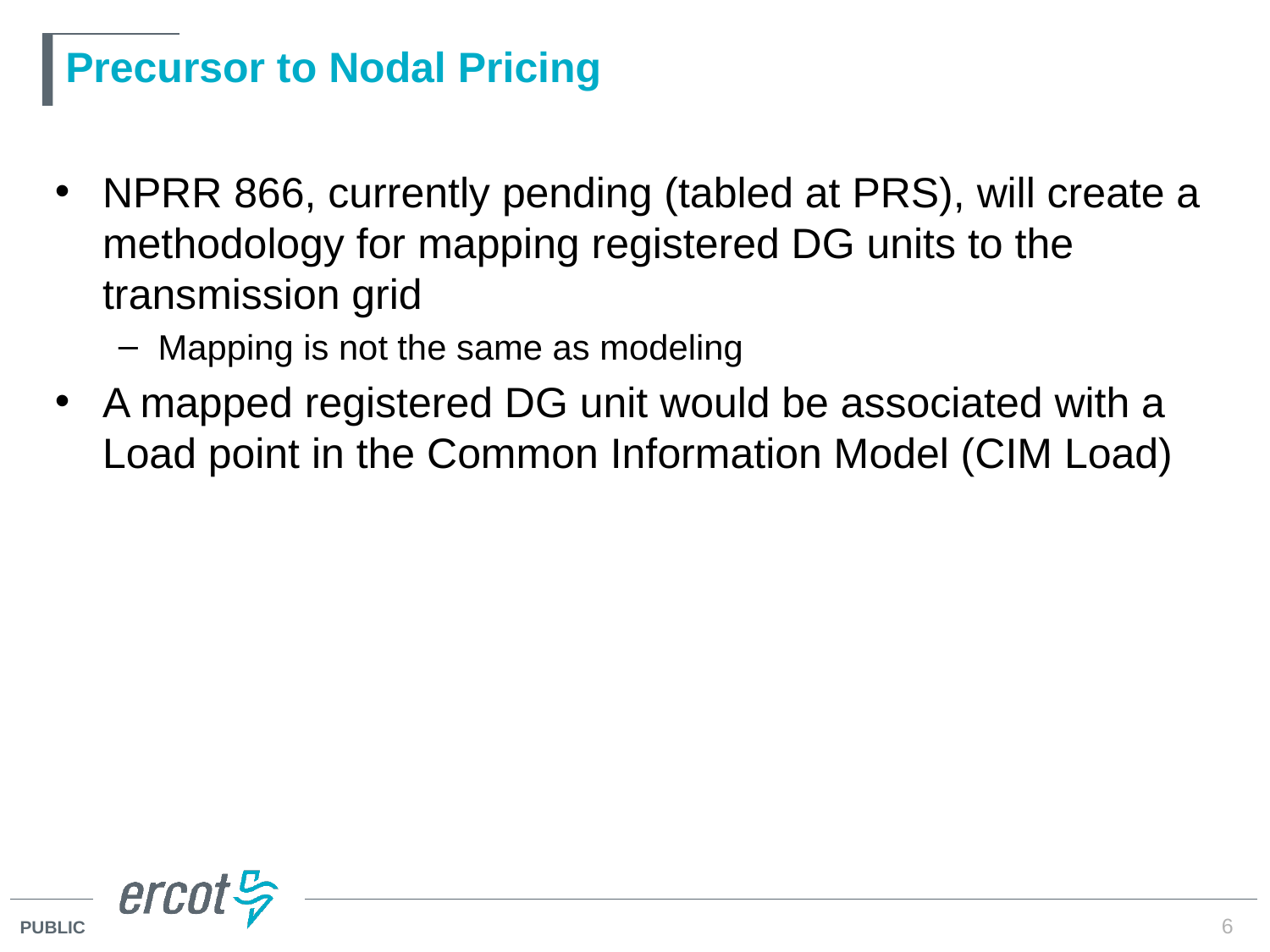

# Precursor to Nodal Pricing
NPRR 866, currently pending (tabled at PRS), will create a methodology for mapping registered DG units to the transmission grid
Mapping is not the same as modeling
A mapped registered DG unit would be associated with a Load point in the Common Information Model (CIM Load)
6